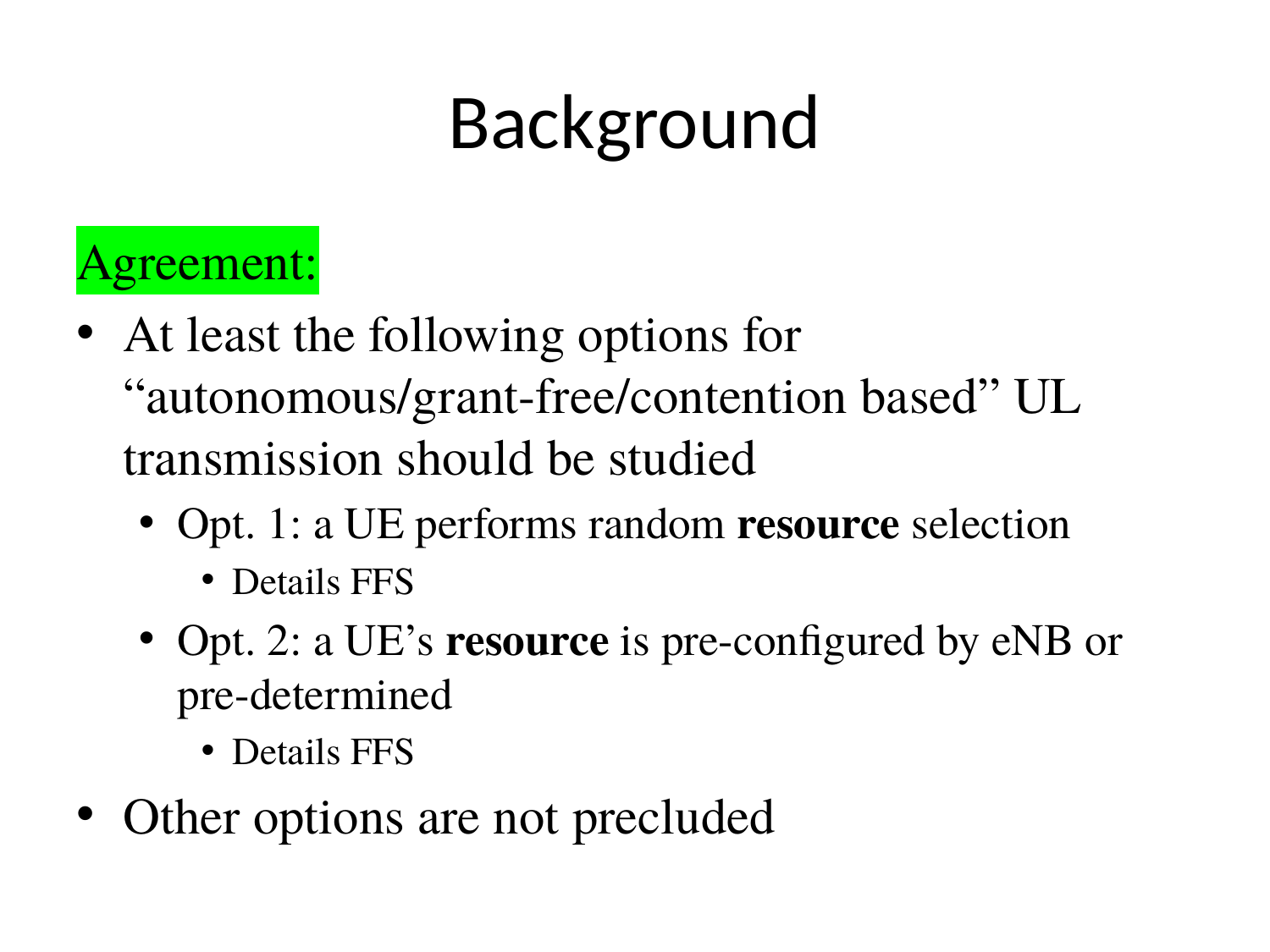

# Background
Agreement:
At least the following options for “autonomous/grant-free/contention based” UL transmission should be studied
Opt. 1: a UE performs random resource selection
Details FFS
Opt. 2: a UE’s resource is pre-configured by eNB or pre-determined
Details FFS
Other options are not precluded